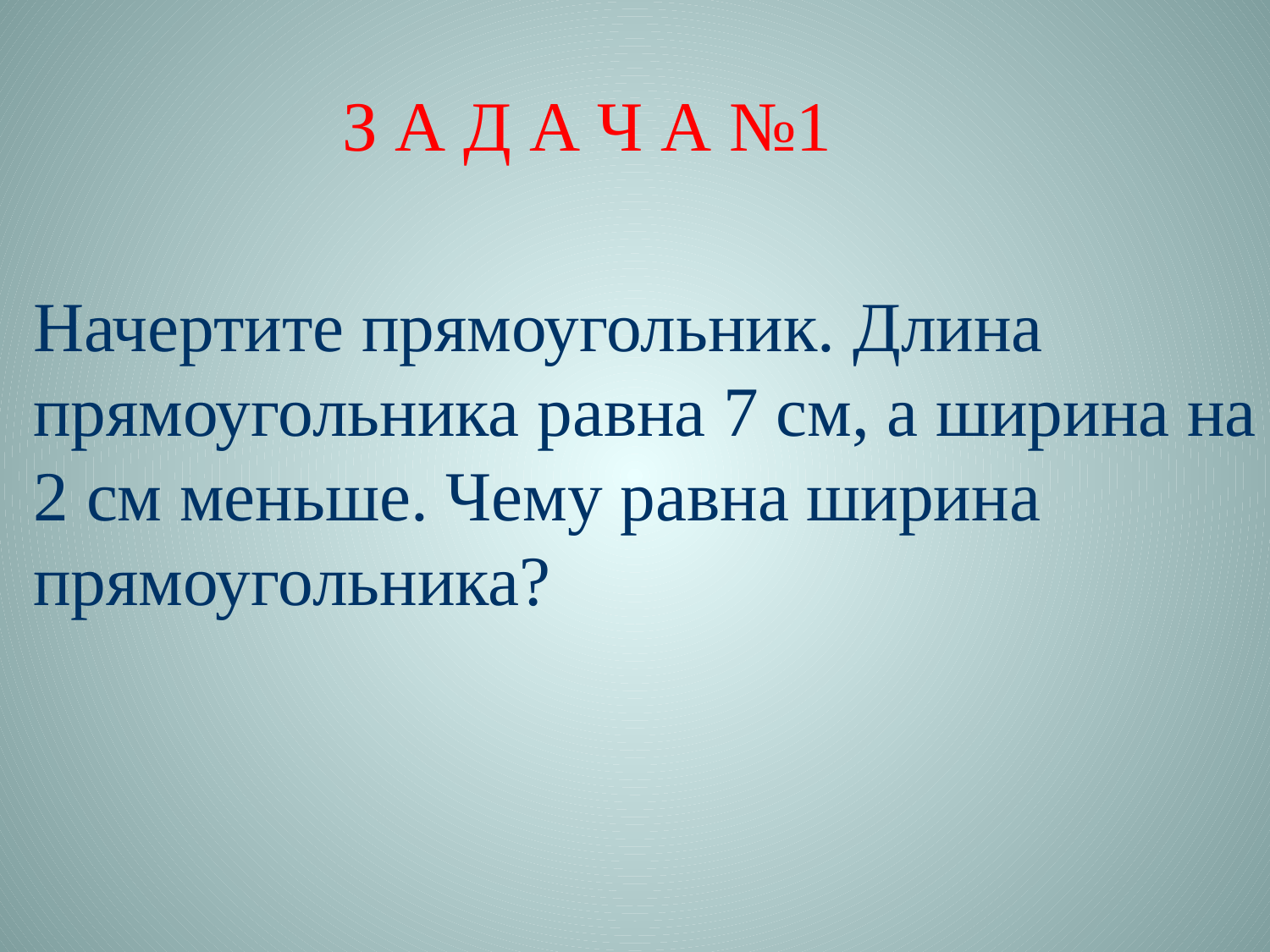

З А Д А Ч А №1
Начертите прямоугольник. Длина прямоугольника равна 7 см, а ширина на 2 см меньше. Чему равна ширина прямоугольника?